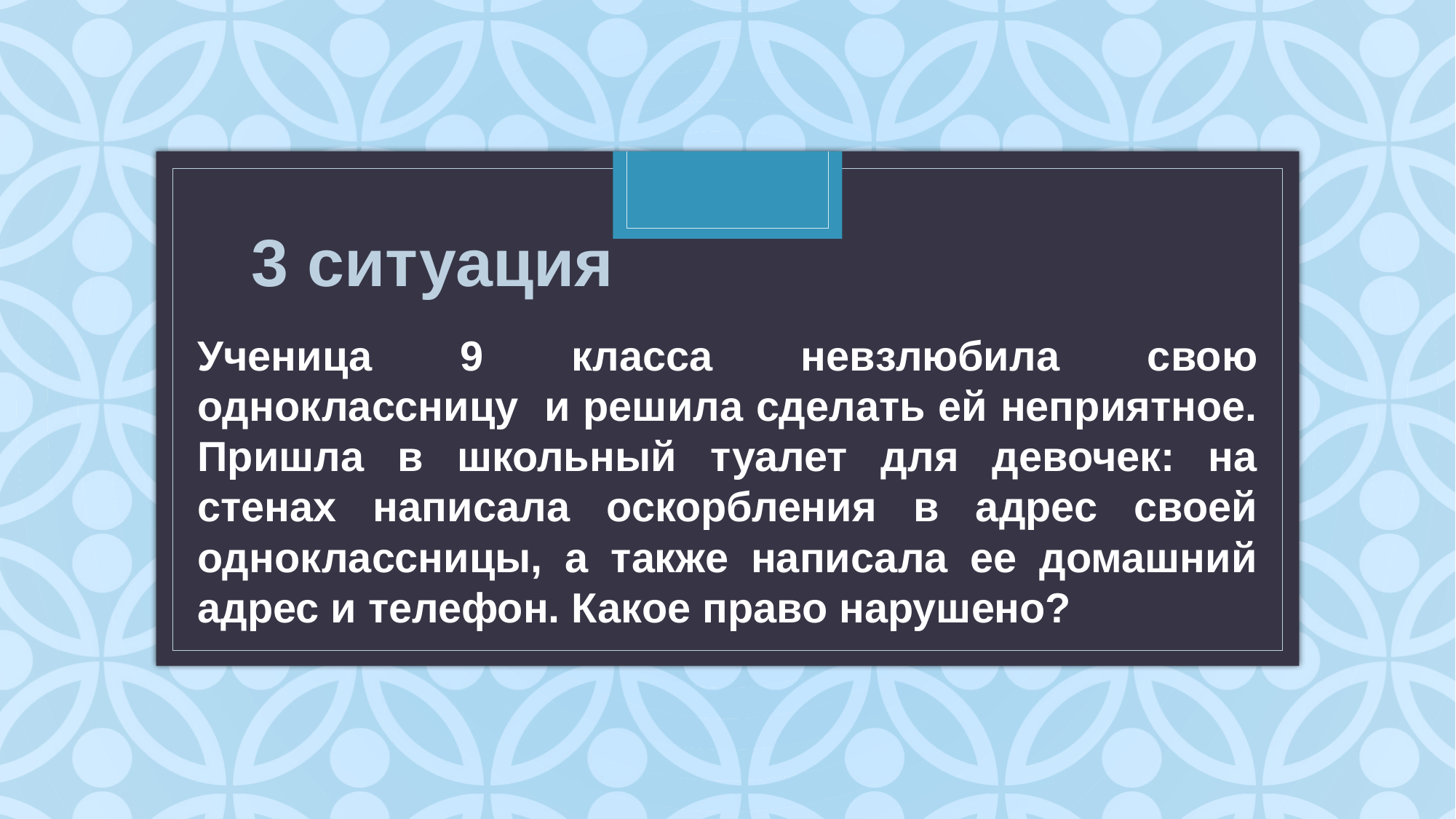

# 3 ситуация
Ученица 9 класса невзлюбила свою одноклассницу  и решила сделать ей неприятное. Пришла в школьный туалет для девочек: на стенах написала оскорбления в адрес своей одноклассницы, а также написала ее домашний адрес и телефон. Какое право нарушено?